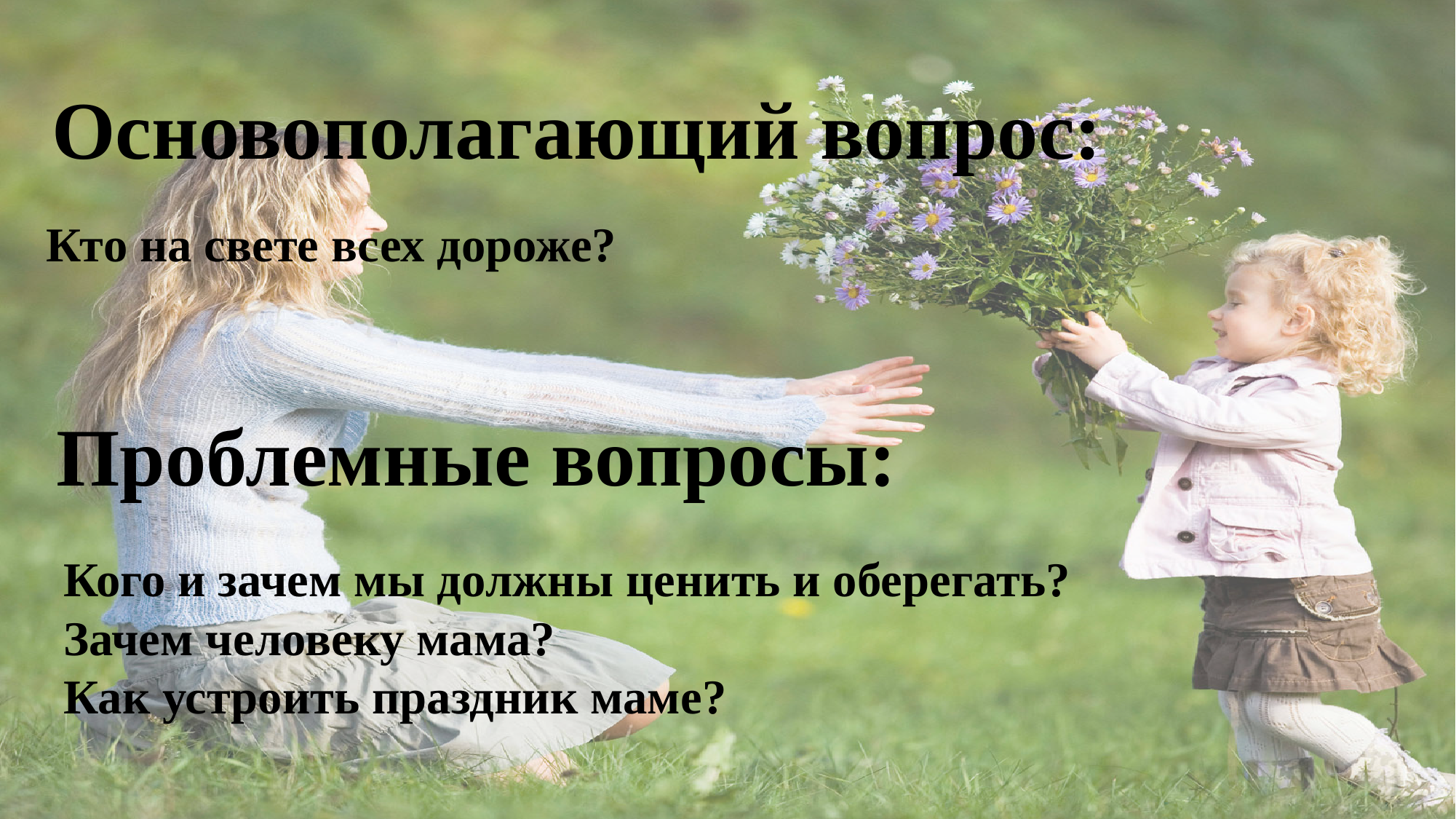

Основополагающий вопрос:
Кто на свете всех дороже?
Проблемные вопросы:
Кого и зачем мы должны ценить и оберегать?
Зачем человеку мама?
Как устроить праздник маме?